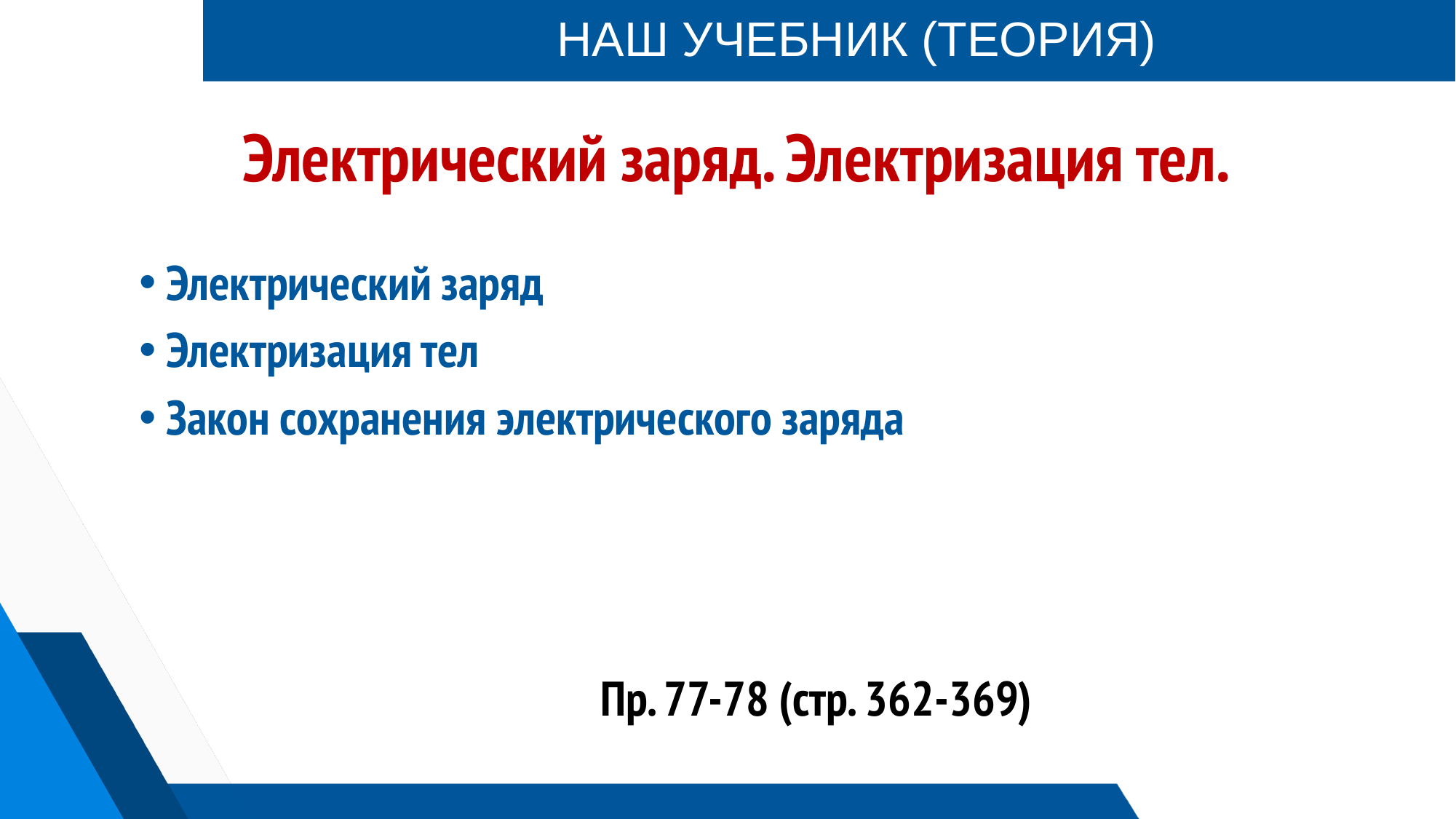

# НАШ УЧЕБНИК (ТЕОРИЯ)
Электрический заряд. Электризация тел.

Электрический заряд
Электризация тел
Закон сохранения электрического заряда

Пр. 77-78 (стр. 362-369)